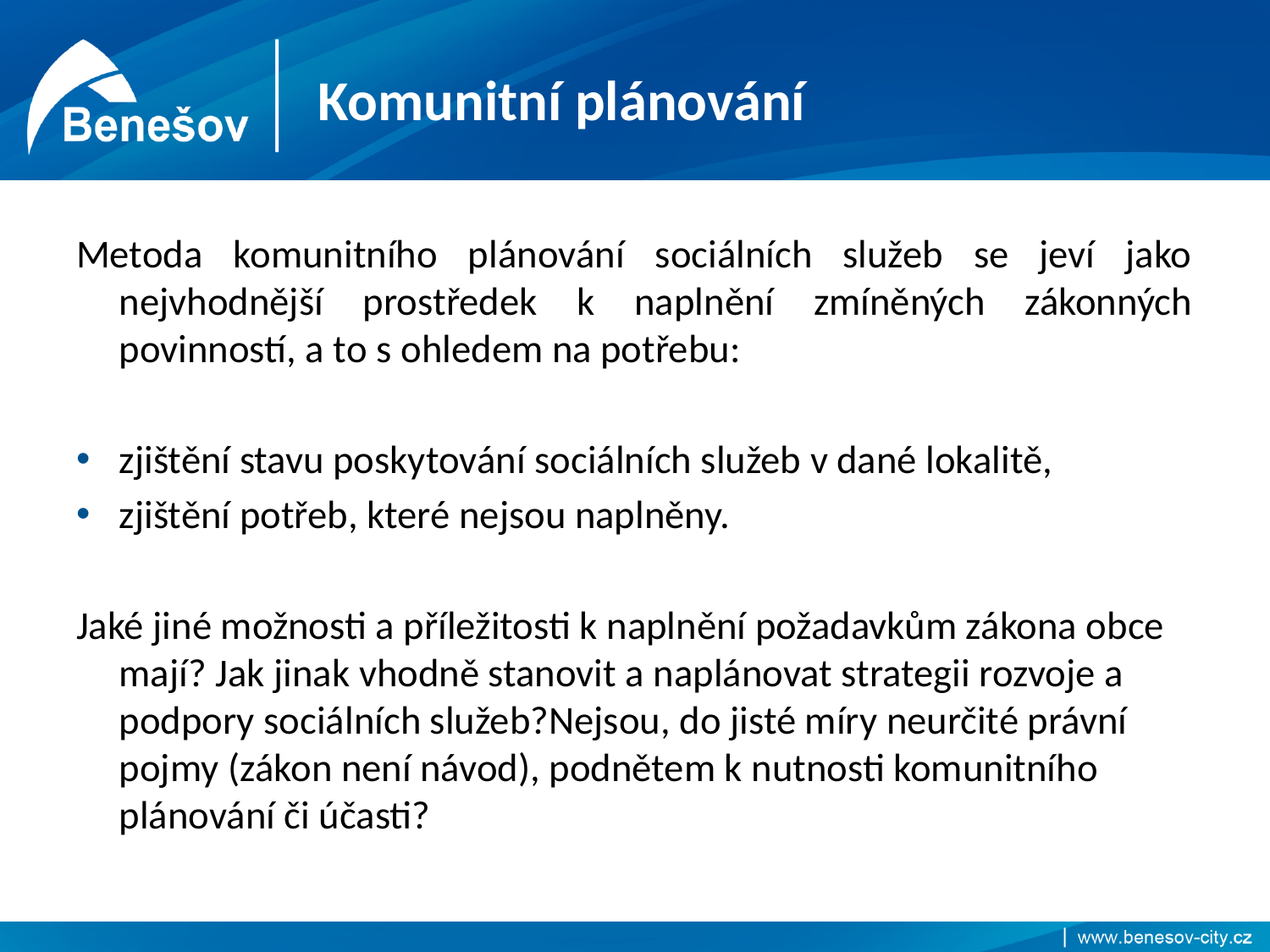

# Komunitní plánování
Metoda komunitního plánování sociálních služeb se jeví jako nejvhodnější prostředek k naplnění zmíněných zákonných povinností, a to s ohledem na potřebu:

zjištění stavu poskytování sociálních služeb v dané lokalitě,
zjištění potřeb, které nejsou naplněny.

Jaké jiné možnosti a příležitosti k naplnění požadavkům zákona obce mají? Jak jinak vhodně stanovit a naplánovat strategii rozvoje a podpory sociálních služeb?Nejsou, do jisté míry neurčité právní pojmy (zákon není návod), podnětem k nutnosti komunitního plánování či účasti?